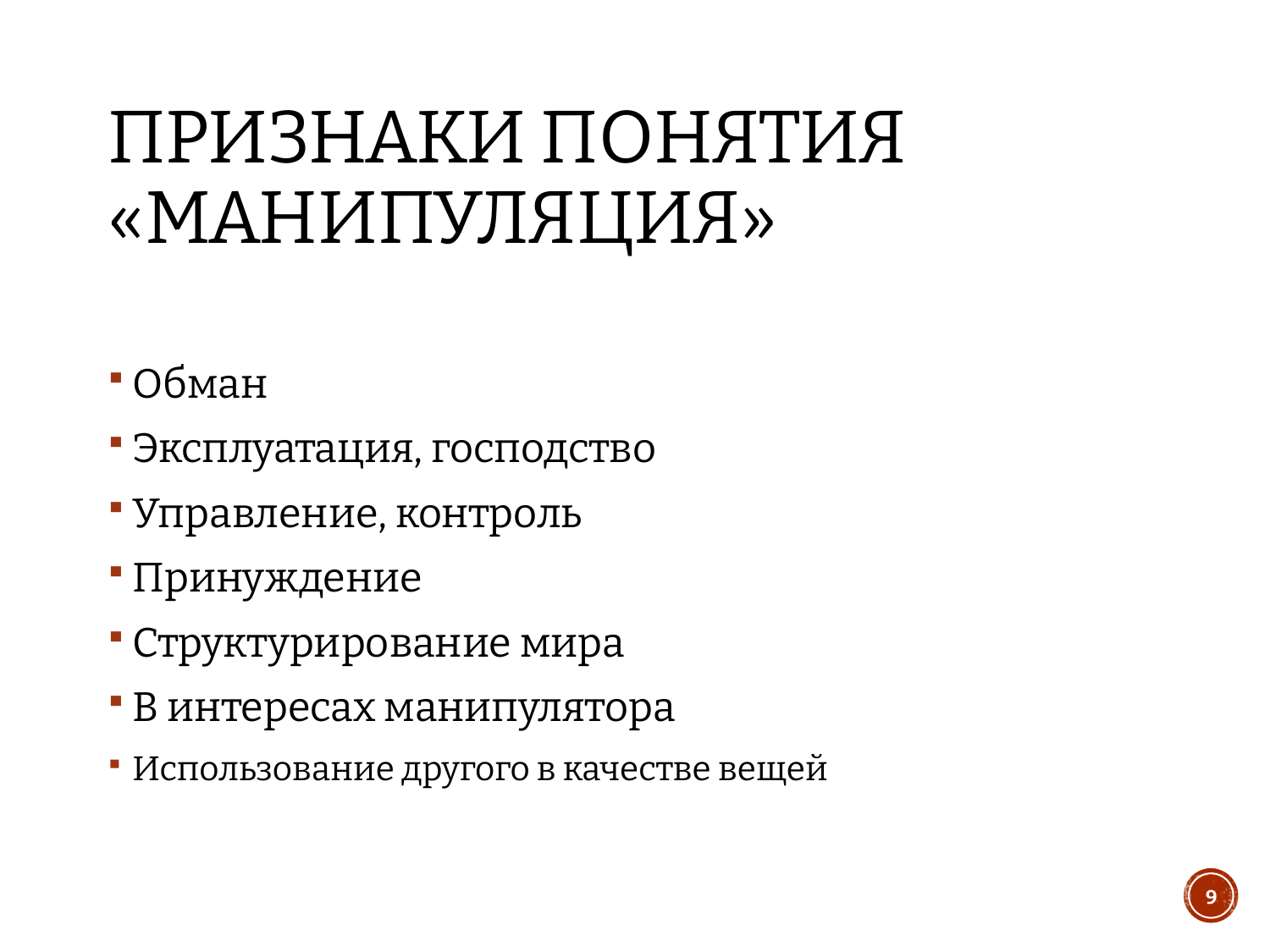

# Признаки понятия «манипуляция»

Обман
Эксплуатация, господство
Управление, контроль
Принуждение
Структурирование мира
В интересах манипулятора
Использование другого в качестве вещей

9